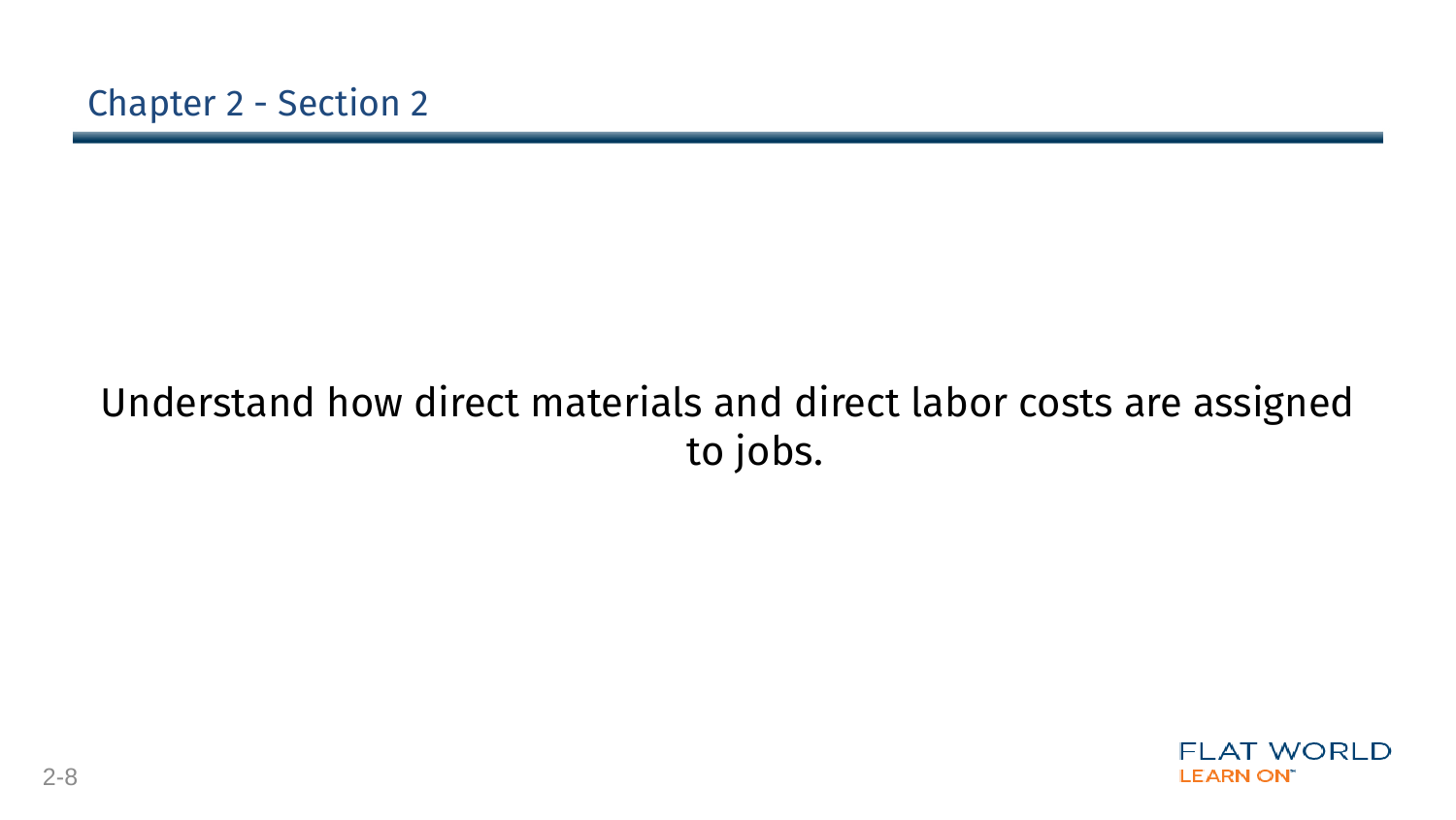

# Chapter 2 - Section 2
Understand how direct materials and direct labor costs are assigned to jobs.